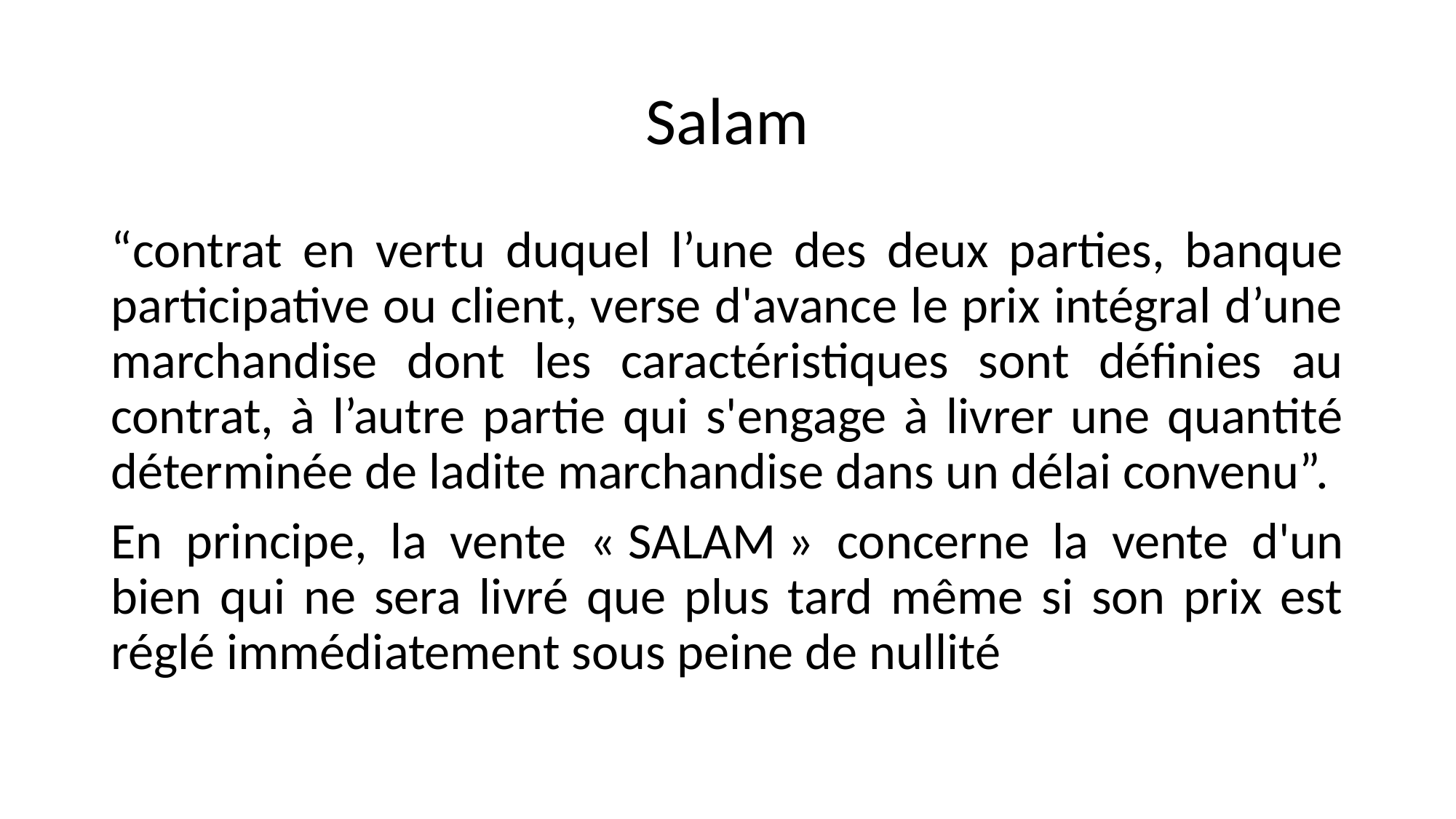

# Salam
“contrat en vertu duquel l’une des deux parties, banque participative ou client, verse d'avance le prix intégral d’une marchandise dont les caractéristiques sont définies au contrat, à l’autre partie qui s'engage à livrer une quantité déterminée de ladite marchandise dans un délai convenu”.
En principe, la vente « SALAM » concerne la vente d'un bien qui ne sera livré que plus tard même si son prix est réglé immédiatement sous peine de nullité